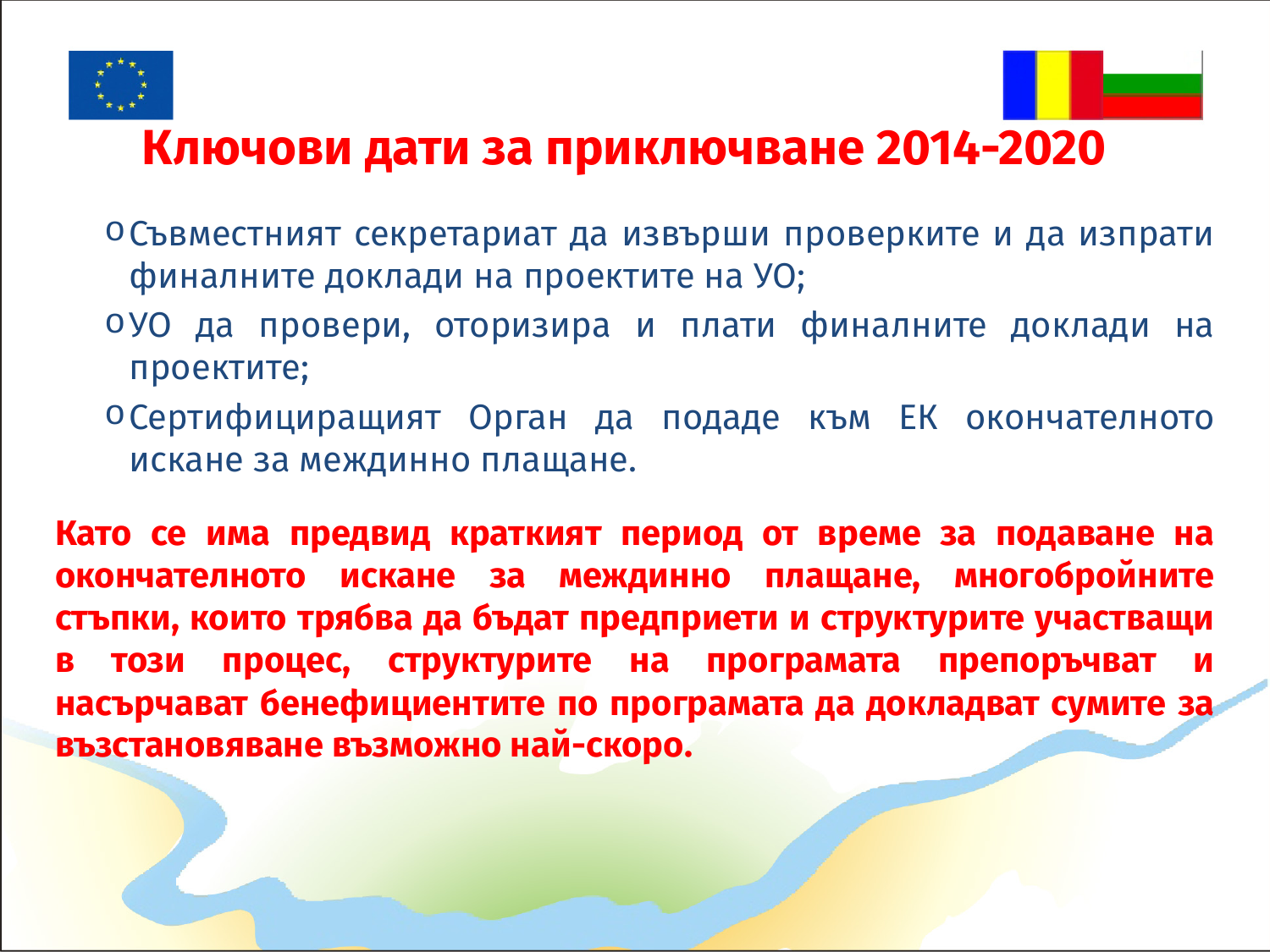

Ключови дати за приключване 2014-2020
Съвместният секретариат да извърши проверките и да изпрати финалните доклади на проектите на УО;
УО да провери, оторизира и плати финалните доклади на проектите;
Сертифициращият Орган да подаде към ЕК окончателното искане за междинно плащане.
Като се има предвид краткият период от време за подаване на окончателното искане за междинно плащане, многобройните стъпки, които трябва да бъдат предприети и структурите участващи в този процес, структурите на програмата препоръчват и насърчават бенефициентите по програмата да докладват сумите за възстановяване възможно най-скоро.